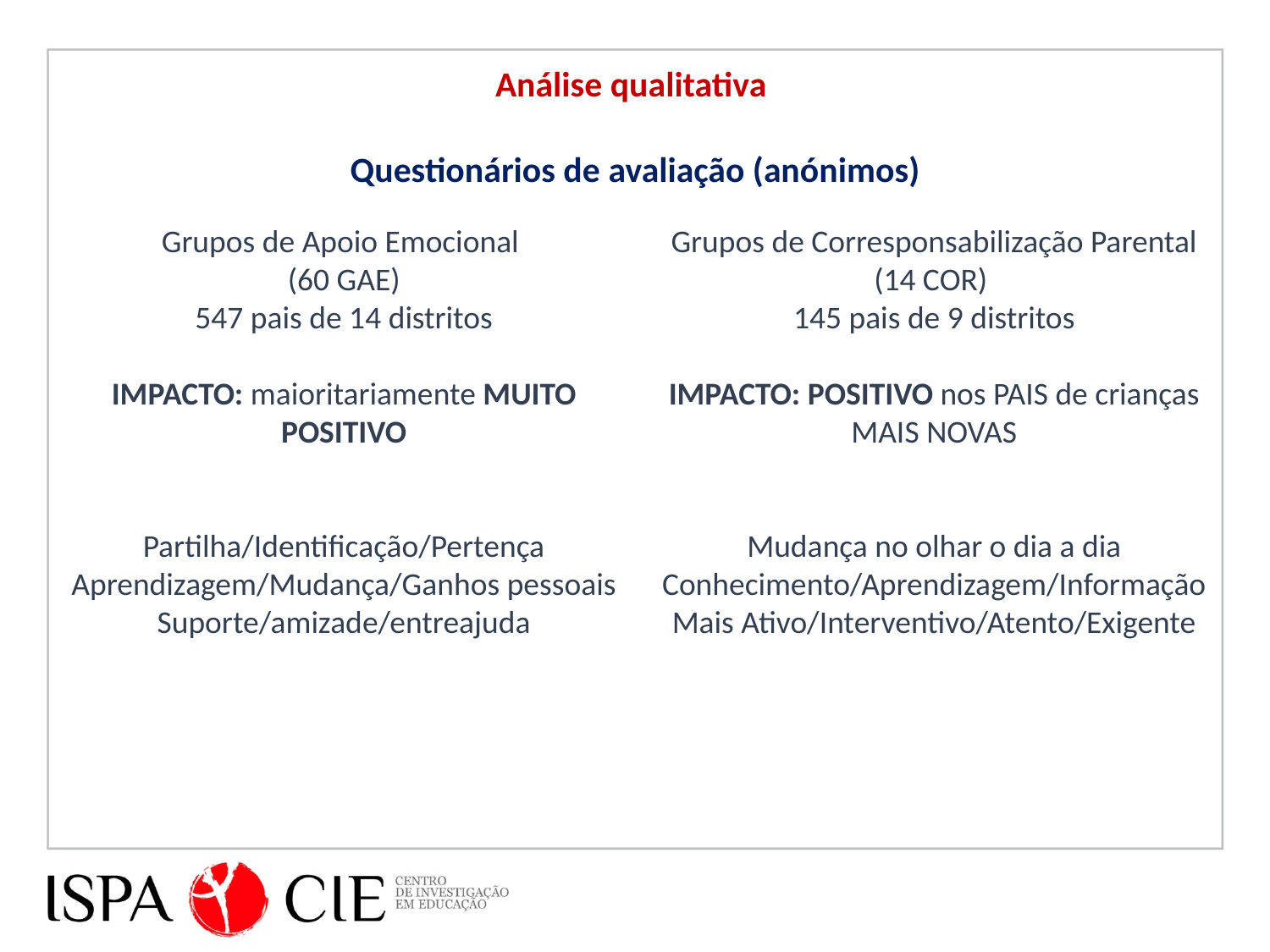

Análise qualitativa

Questionários de avaliação (anónimos)
Grupos de Apoio Emocional
(60 GAE)
547 pais de 14 distritos

IMPACTO: maioritariamente MUITO POSITIVO

Partilha/Identificação/Pertença
Aprendizagem/Mudança/Ganhos pessoais
Suporte/amizade/entreajuda
Grupos de Corresponsabilização Parental (14 COR)
145 pais de 9 distritos

IMPACTO: POSITIVO nos PAIS de crianças MAIS NOVAS

Mudança no olhar o dia a dia
Conhecimento/Aprendizagem/Informação
Mais Ativo/Interventivo/Atento/Exigente